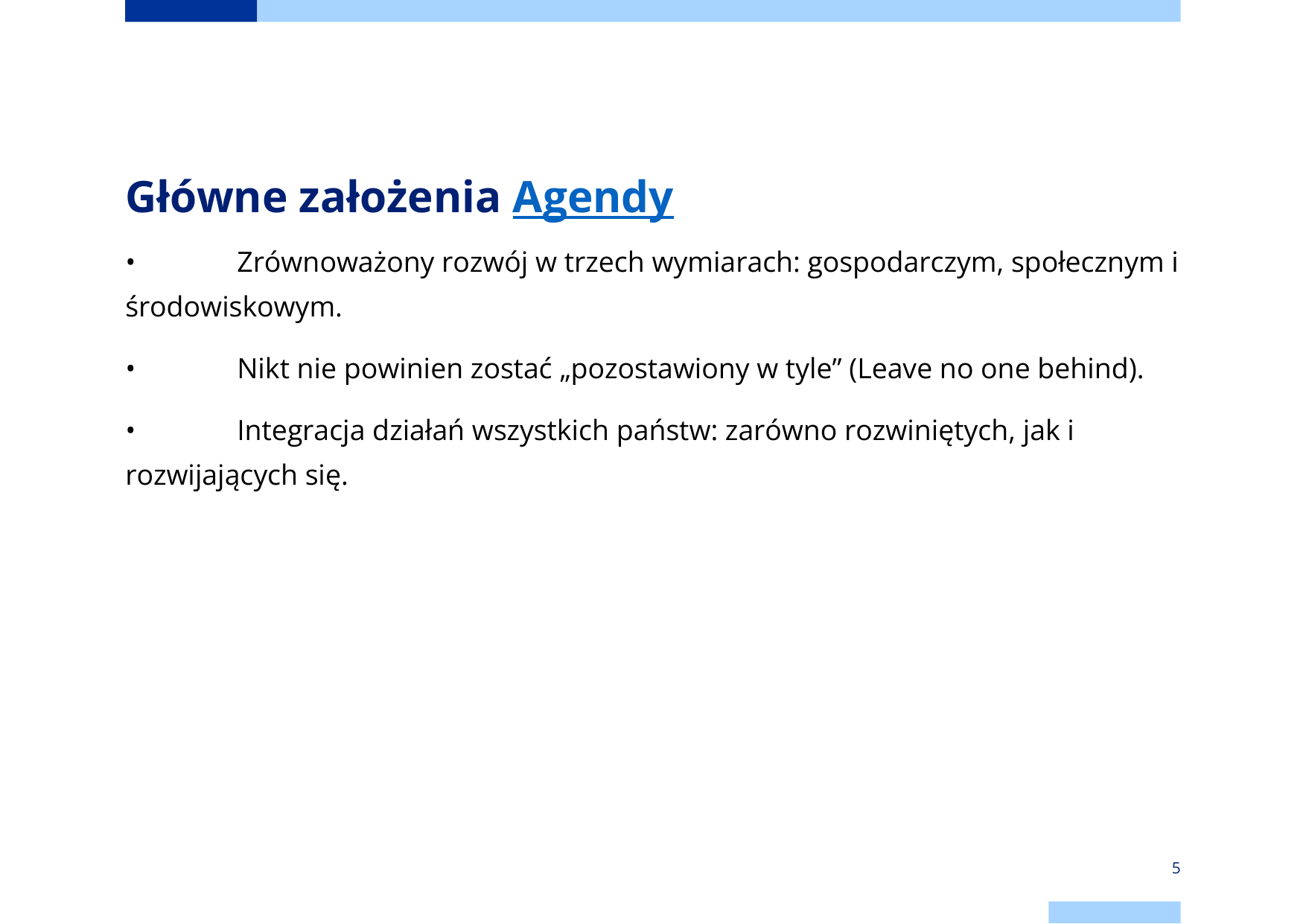

# Główne założenia Agendy
•	Zrównoważony rozwój w trzech wymiarach: gospodarczym, społecznym i środowiskowym.
•	Nikt nie powinien zostać „pozostawiony w tyle” (Leave no one behind).
•	Integracja działań wszystkich państw: zarówno rozwiniętych, jak i rozwijających się.

5